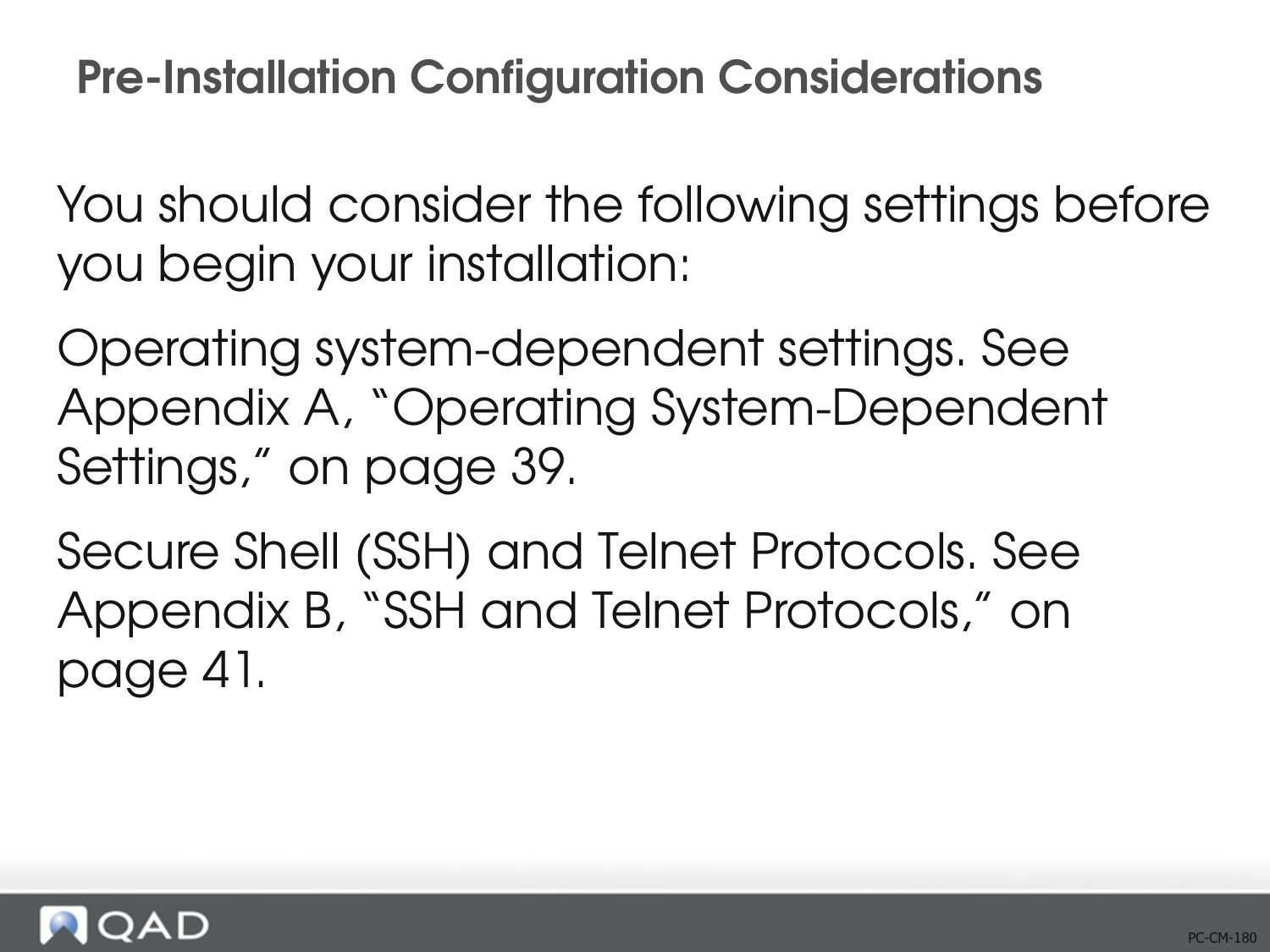

# Pre-Installation Configuration Considerations
You should consider the following settings before you begin your installation:

Operating system-dependent settings. See Appendix A, “Operating System-Dependent Settings,” on page 39.

Secure Shell (SSH) and Telnet Protocols. See Appendix B, “SSH and Telnet Protocols,” on page 41.
PC-CM-180